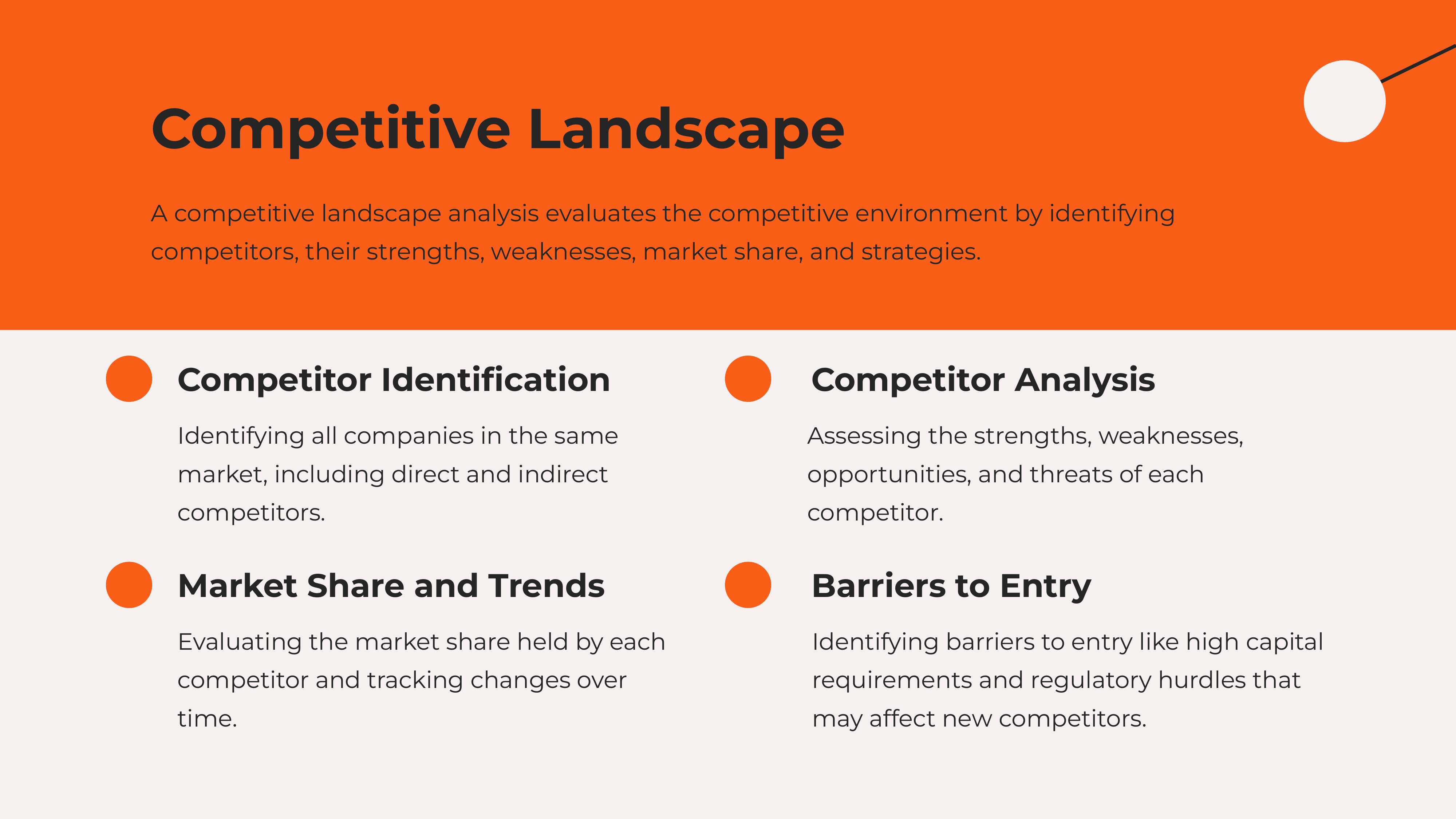

Competitive Landscape
A competitive landscape analysis evaluates the competitive environment by identifying competitors, their strengths, weaknesses, market share, and strategies.
Competitor Identification
Competitor Analysis

Identifying all companies in the same market, including direct and indirect competitors.
Assessing the strengths, weaknesses, opportunities, and threats of each competitor.
Market Share and Trends
Barriers to Entry

Evaluating the market share held by each competitor and tracking changes over time.
Identifying barriers to entry like high capital requirements and regulatory hurdles that may affect new competitors.